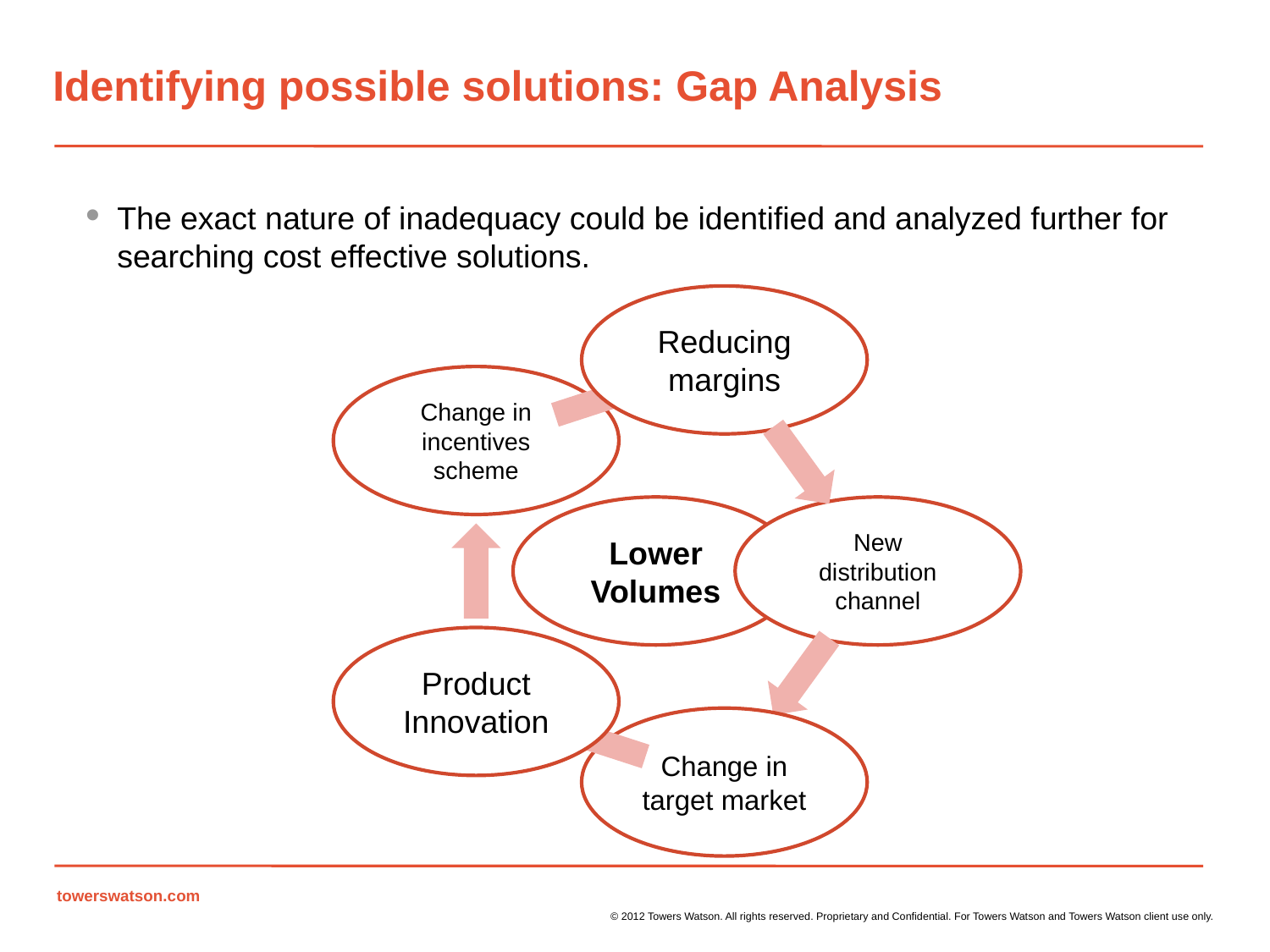

# Identifying possible solutions: Gap Analysis
The exact nature of inadequacy could be identified and analyzed further for searching cost effective solutions.

Lower Volumes
New distribution channel
Change in target market
Product Innovation
Change in incentives scheme
Reducing margins